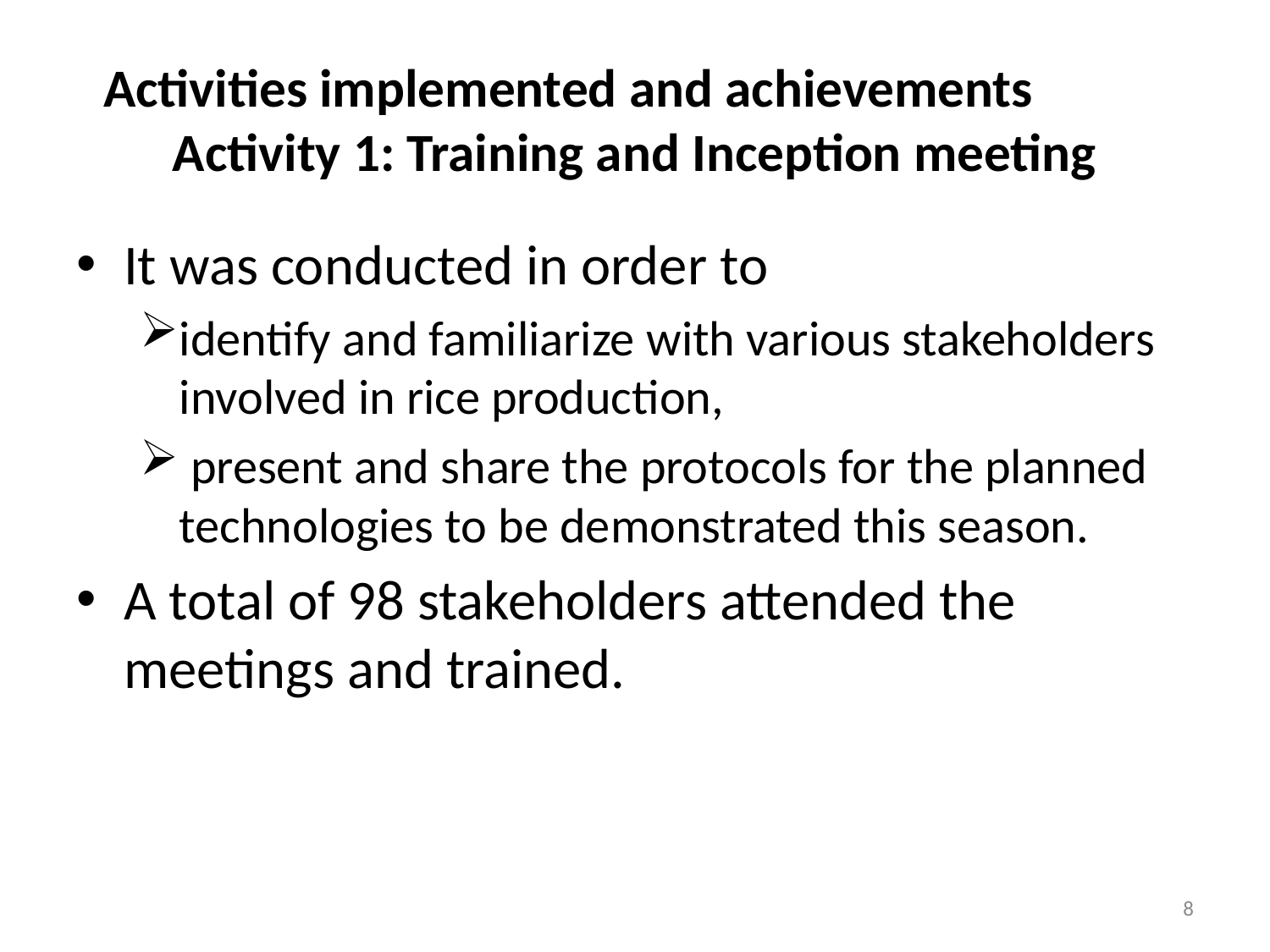

# Activities implemented and achievements Activity 1: Training and Inception meeting
It was conducted in order to
identify and familiarize with various stakeholders involved in rice production,
 present and share the protocols for the planned technologies to be demonstrated this season.
A total of 98 stakeholders attended the meetings and trained.
8